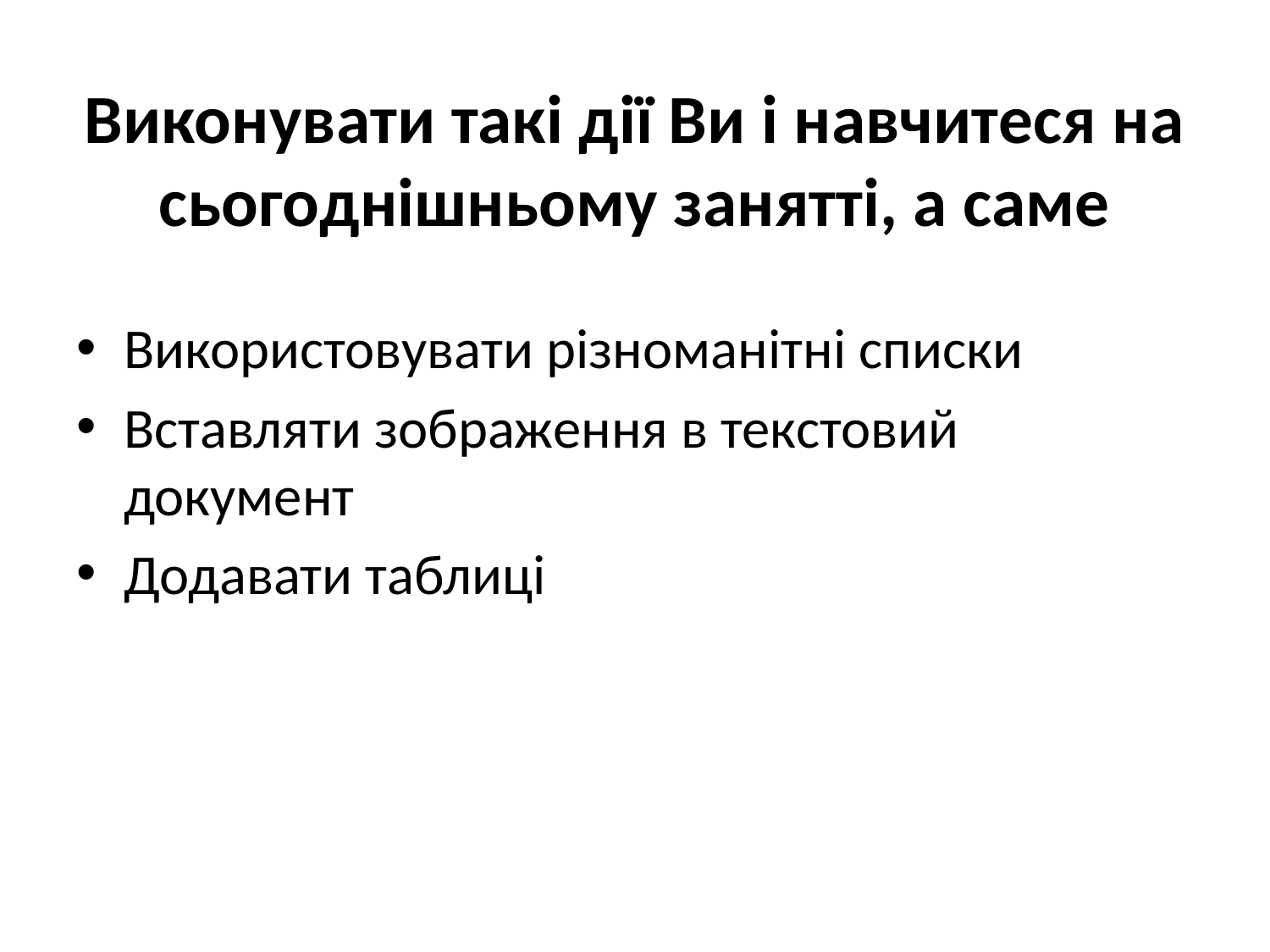

# Виконувати такі дії Ви і навчитеся на сьогоднішньому занятті, а саме
Використовувати різноманітні списки
Вставляти зображення в текстовий документ
Додавати таблиці